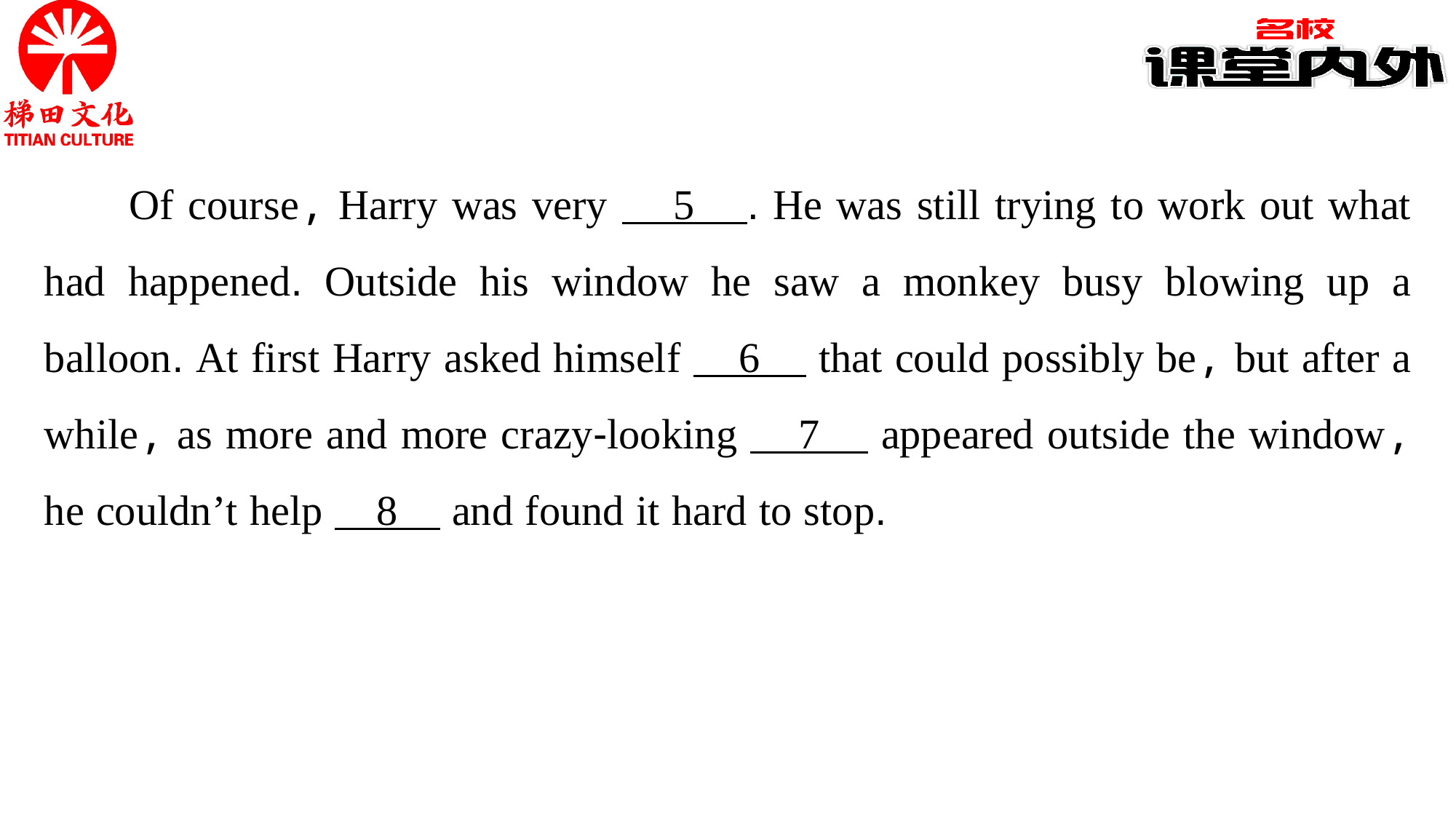

Of course, Harry was very     5    . He was still trying to work out what had happened. Outside his window he saw a monkey busy blowing up a balloon. At first Harry asked himself     6     that could possibly be, but after a while, as more and more crazy-looking     7     appeared outside the window, he couldn’t help     8     and found it hard to stop.